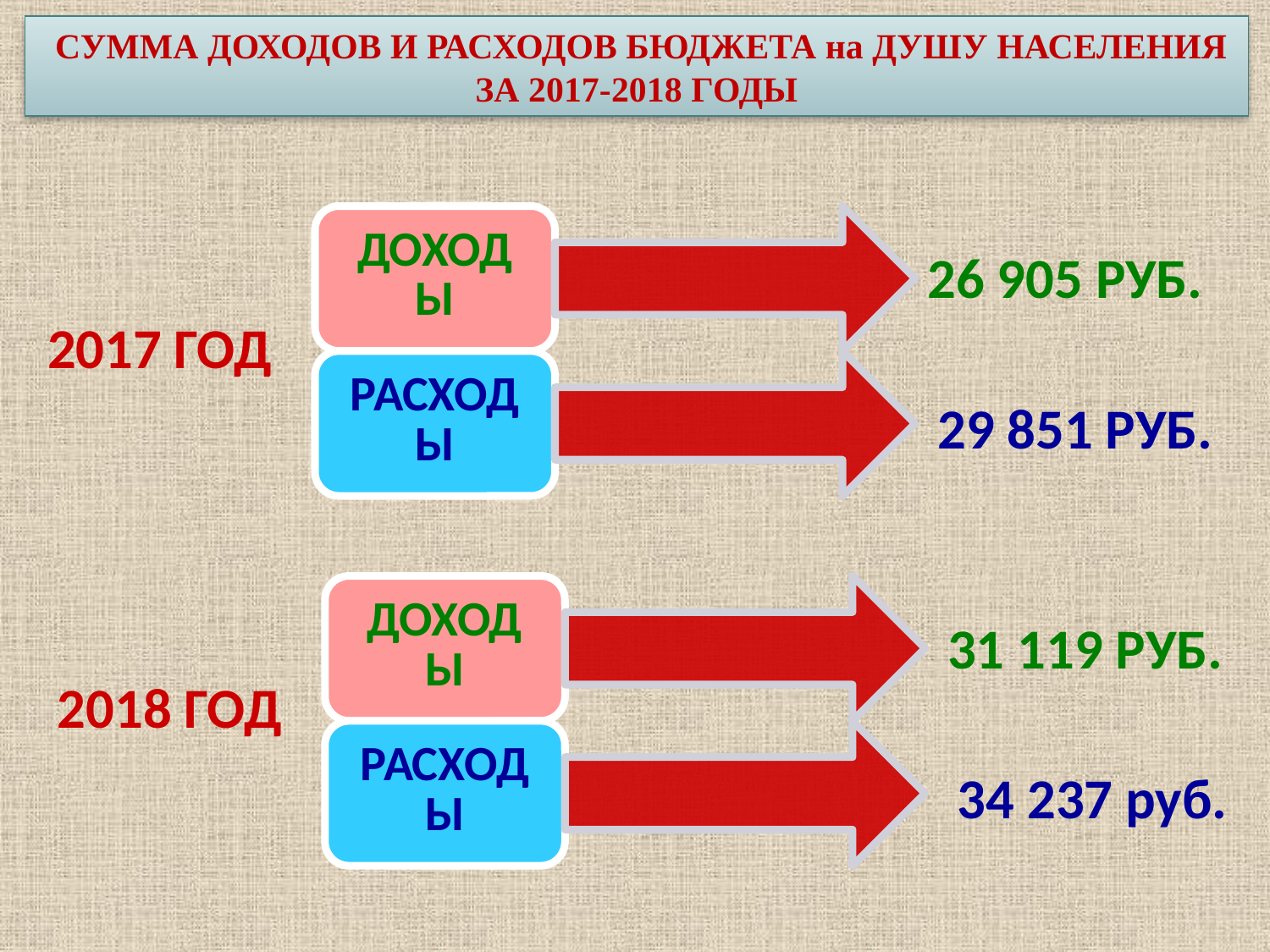

# СУММА ДОХОДОВ И РАСХОДОВ БЮДЖЕТА на ДУШУ НАСЕЛЕНИЯ ЗА 2017-2018 ГОДЫ
ДОХОДЫ
РАСХОДЫ
26 905 РУБ.
2017 ГОД
29 851 РУБ.
ДОХОДЫ
РАСХОДЫ
31 119 РУБ.
2018 ГОД
34 237 руб.